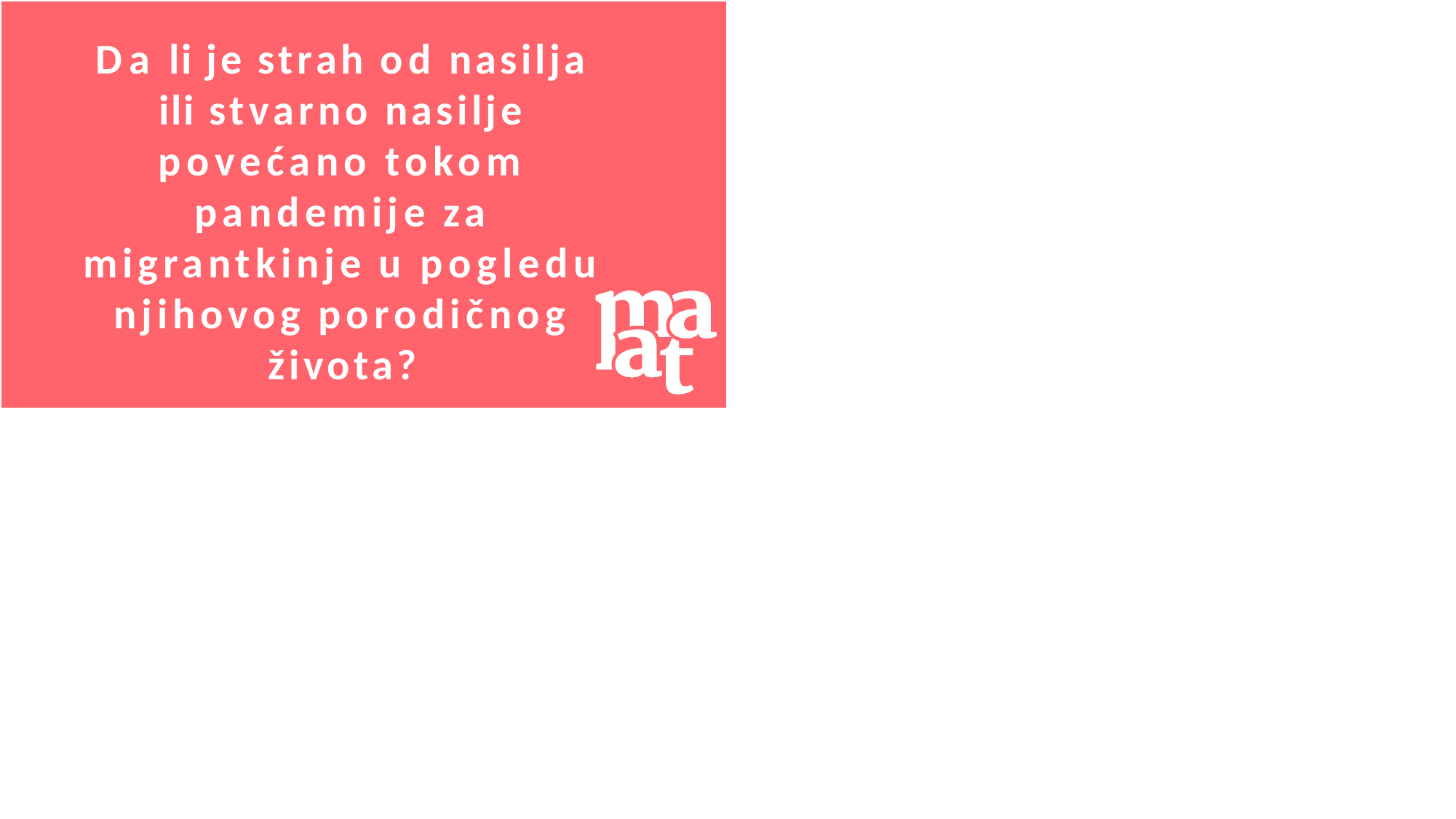

Da li je strah od nasilja ili stvarno nasilje povećano tokom pandemije za migrantkinje u pogledu njihovog porodičnog života?